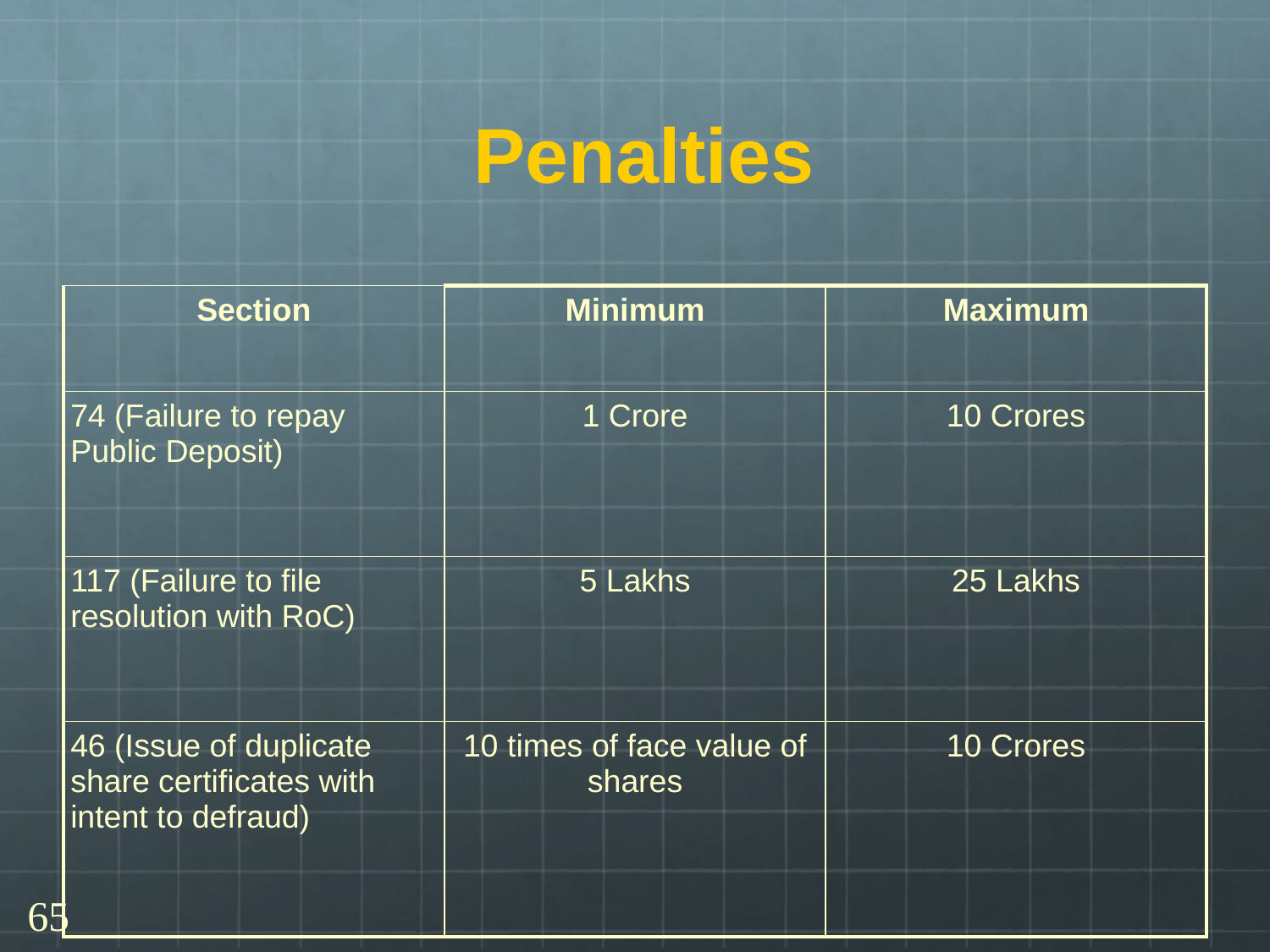

# Penalties
| Section | Minimum | Maximum |
| --- | --- | --- |
| 74 (Failure to repay Public Deposit) | 1 Crore | 10 Crores |
| 117 (Failure to file resolution with RoC) | 5 Lakhs | 25 Lakhs |
| 46 (Issue of duplicate share certificates with intent to defraud) | 10 times of face value of shares | 10 Crores |
65